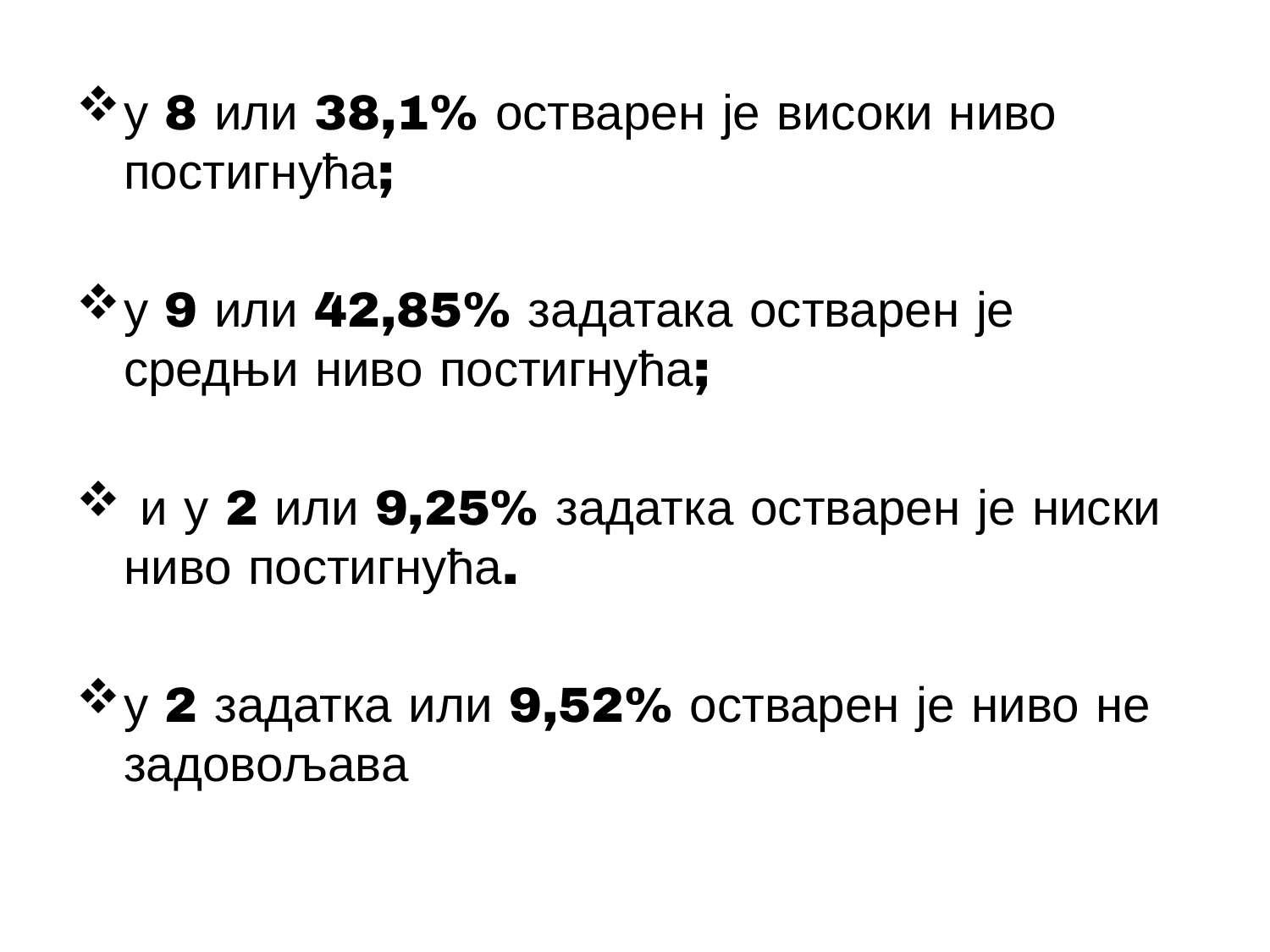

у 8 или 38,1% остварен је високи ниво постигнућа;

у 9 или 42,85% задатака остварен је средњи ниво постигнућа;

 и у 2 или 9,25% задатка остварен је ниски ниво постигнућа.

у 2 задатка или 9,52% остварен је ниво не задовољава